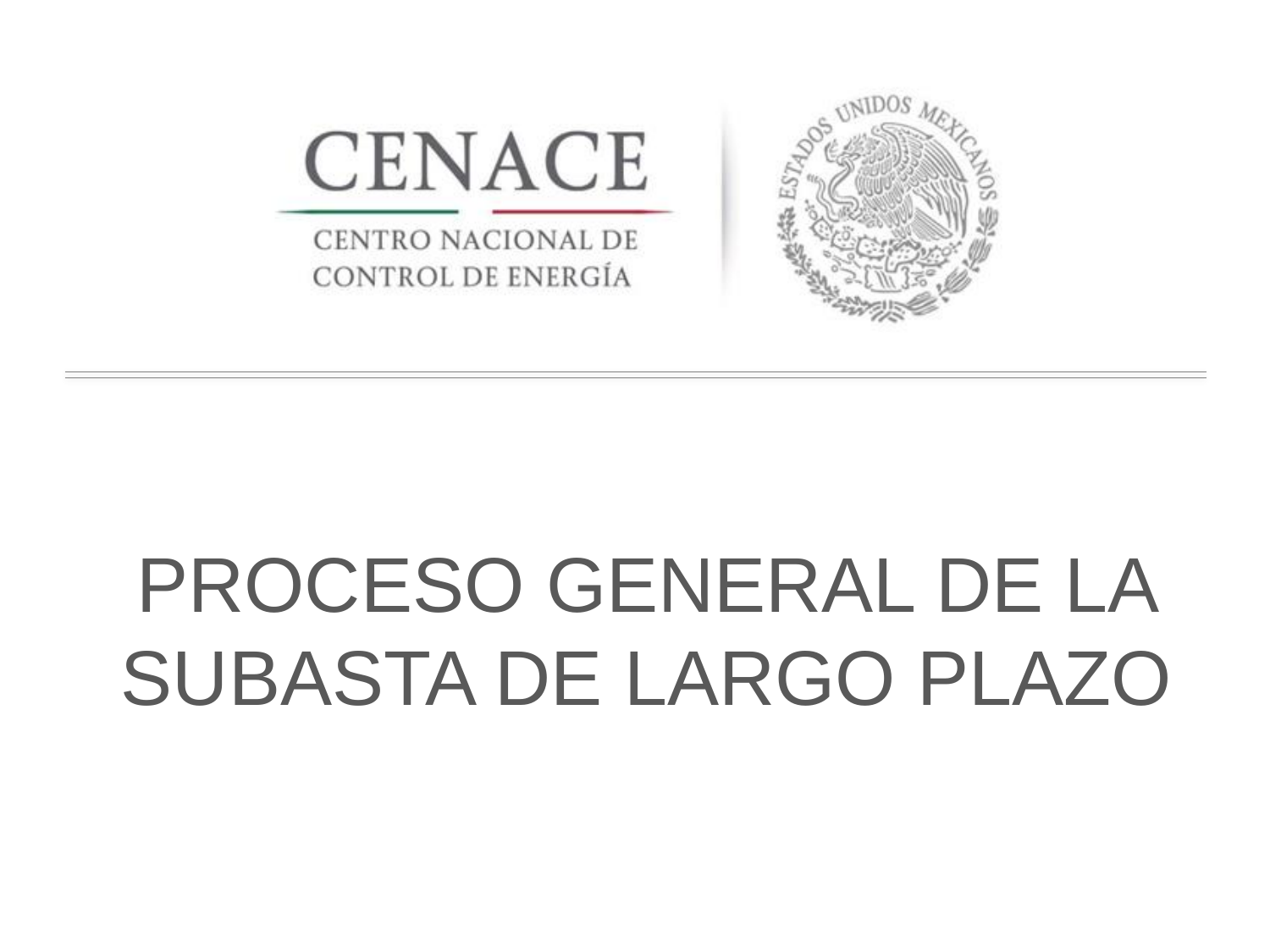

# PROCESO GENERAL DE LA SUBASTA DE LARGO PLAZO